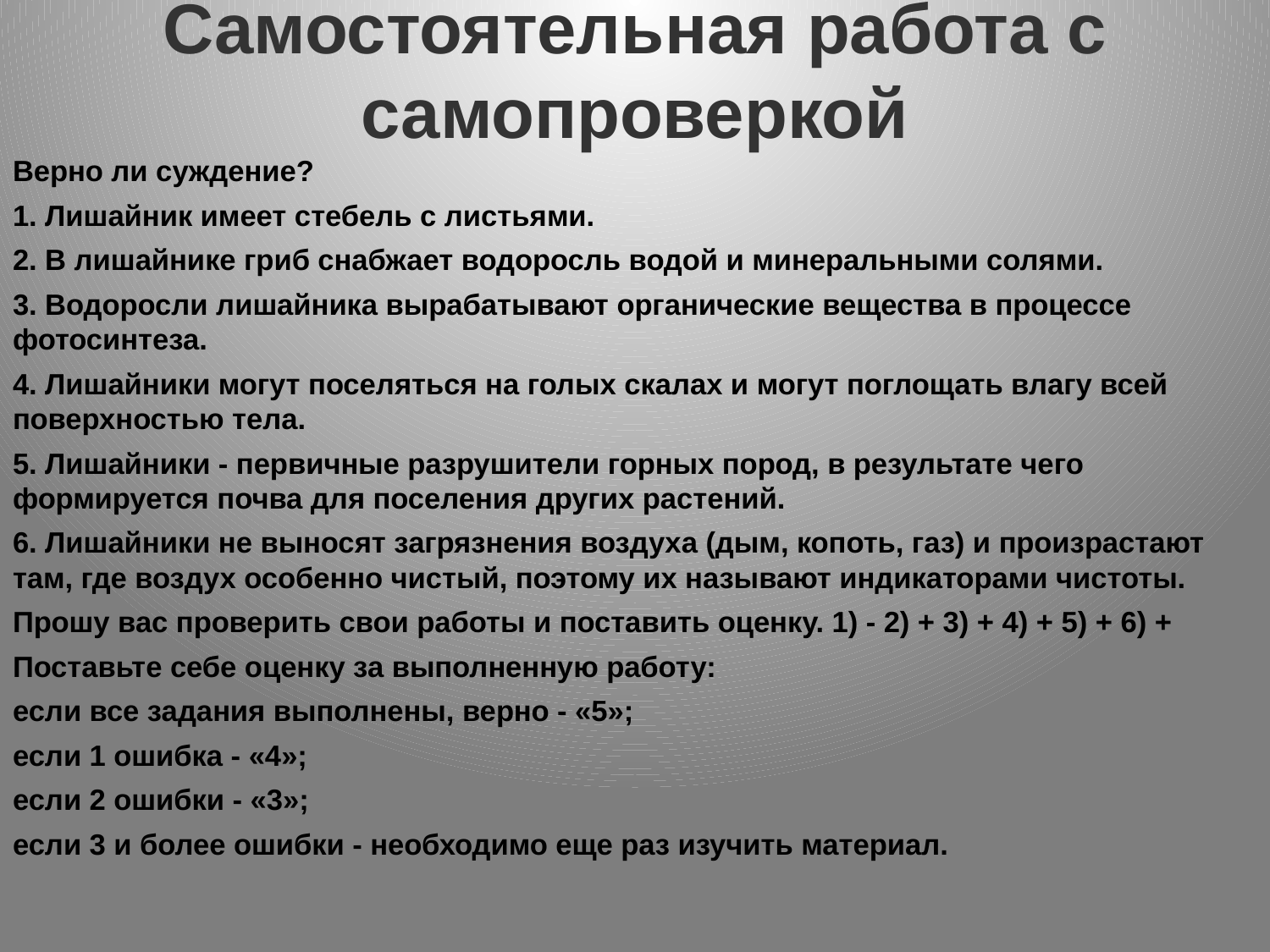

# Самостоятельная работа с самопроверкой
Верно ли суждение?
1. Лишайник имеет стебель с листьями.
2. В лишайнике гриб снабжает водоросль водой и минеральными солями.
3. Водоросли лишайника вырабатывают органические вещества в процессе фотосинтеза.
4. Лишайники могут поселяться на голых скалах и могут поглощать влагу всей поверхностью тела.
5. Лишайники - первичные разрушители горных пород, в результате чего формируется почва для поселения других растений.
6. Лишайники не выносят загрязнения воздуха (дым, копоть, газ) и произрастают там, где воздух особенно чистый, поэтому их называют индикаторами чистоты.
Прошу вас проверить свои работы и поставить оценку. 1) - 2) + 3) + 4) + 5) + 6) +
Поставьте себе оценку за выполненную работу:
если все задания выполнены, верно - «5»;
если 1 ошибка - «4»;
если 2 ошибки - «3»;
если 3 и более ошибки - необходимо еще раз изучить материал.